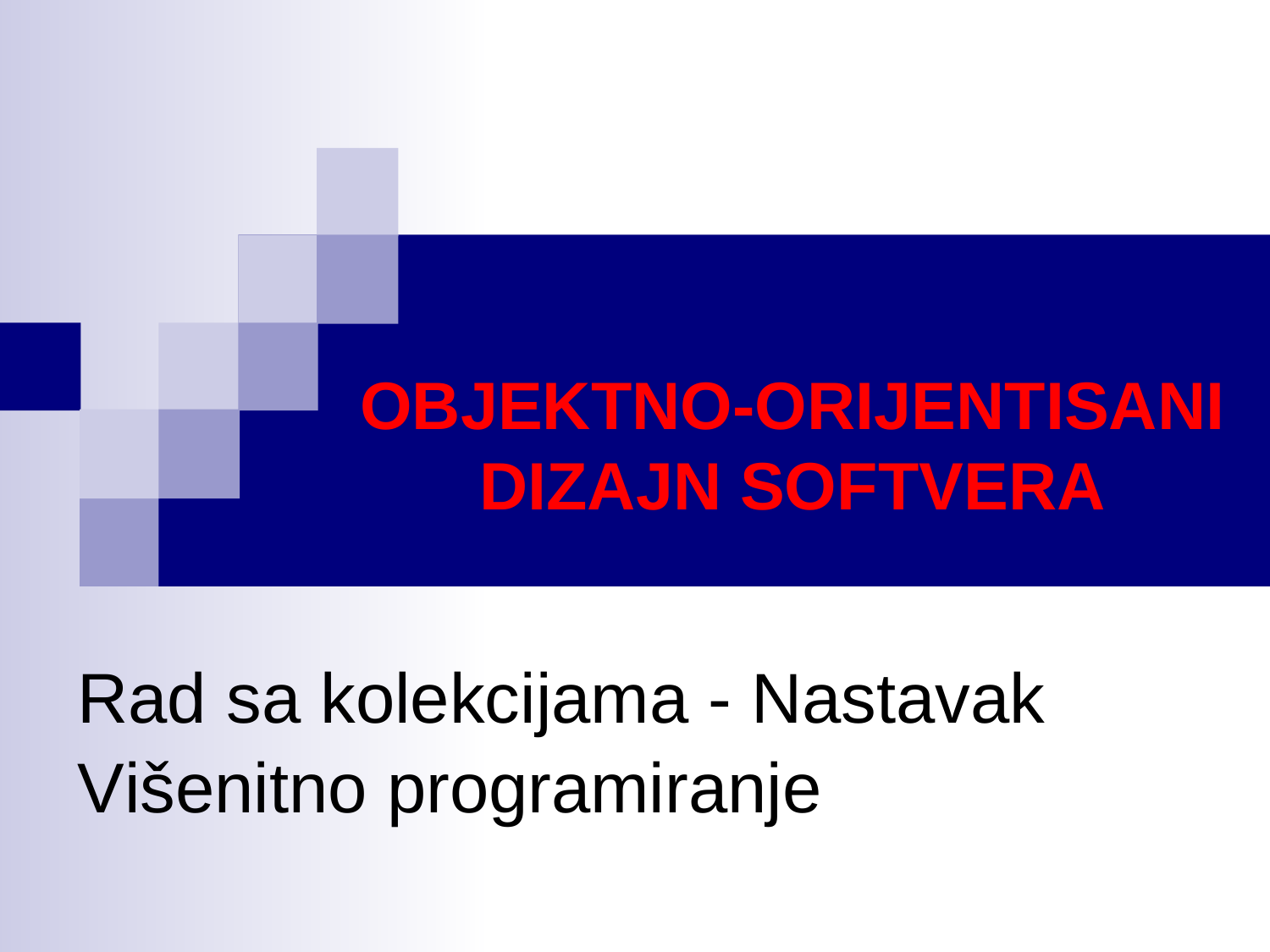

# OBJEKTNO-ORIJENTISANI DIZAJN SOFTVERA
Rad sa kolekcijama - Nastavak
Višenitno programiranje